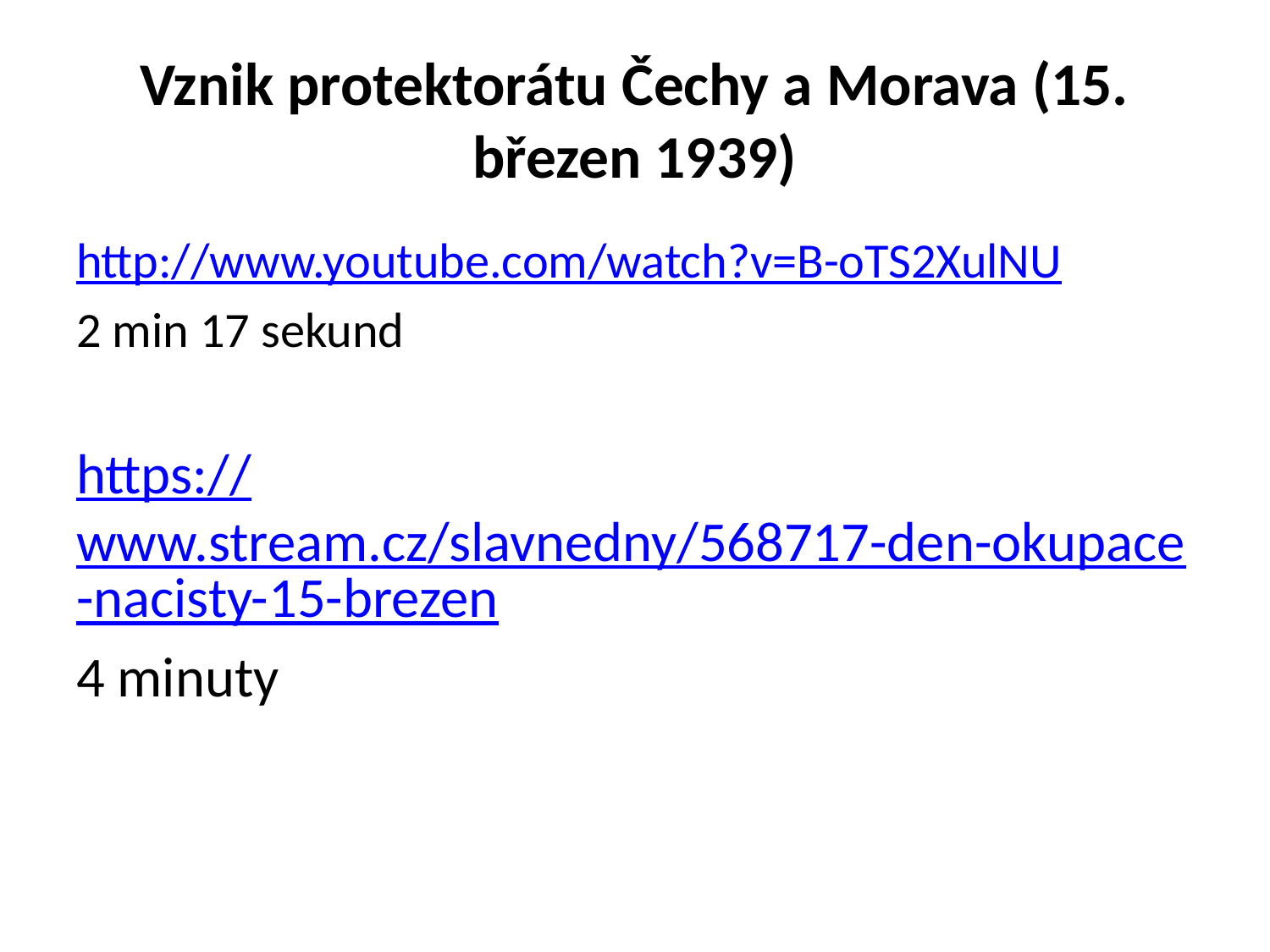

# Vznik protektorátu Čechy a Morava (15. březen 1939)
http://www.youtube.com/watch?v=B-oTS2XulNU
2 min 17 sekund

https://www.stream.cz/slavnedny/568717-den-okupace-nacisty-15-brezen
4 minuty